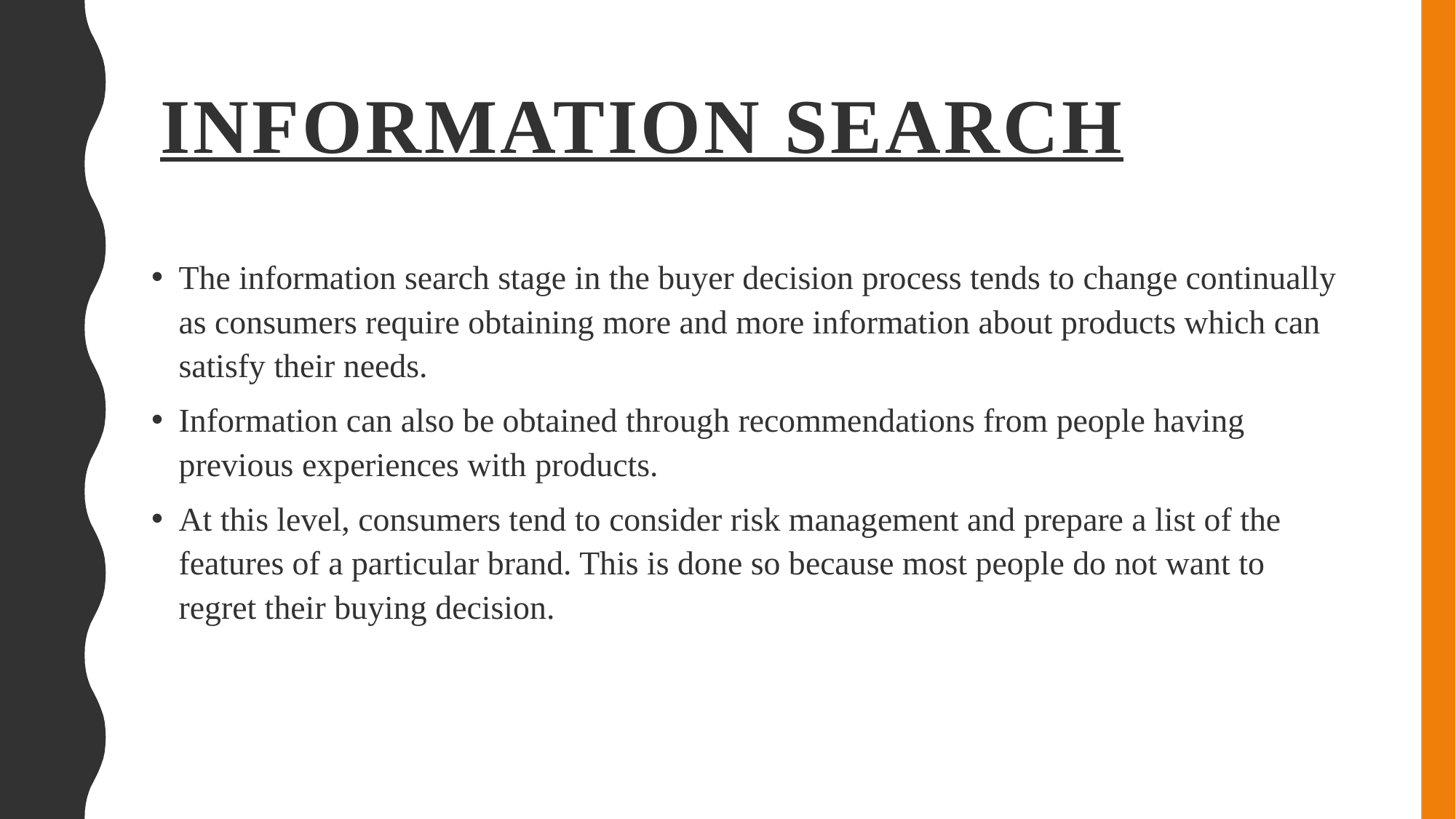

# Information Search

The information search stage in the buyer decision process tends to change continually as consumers require obtaining more and more information about products which can satisfy their needs.
Information can also be obtained through recommendations from people having previous experiences with products.
At this level, consumers tend to consider risk management and prepare a list of the features of a particular brand. This is done so because most people do not want to regret their buying decision.